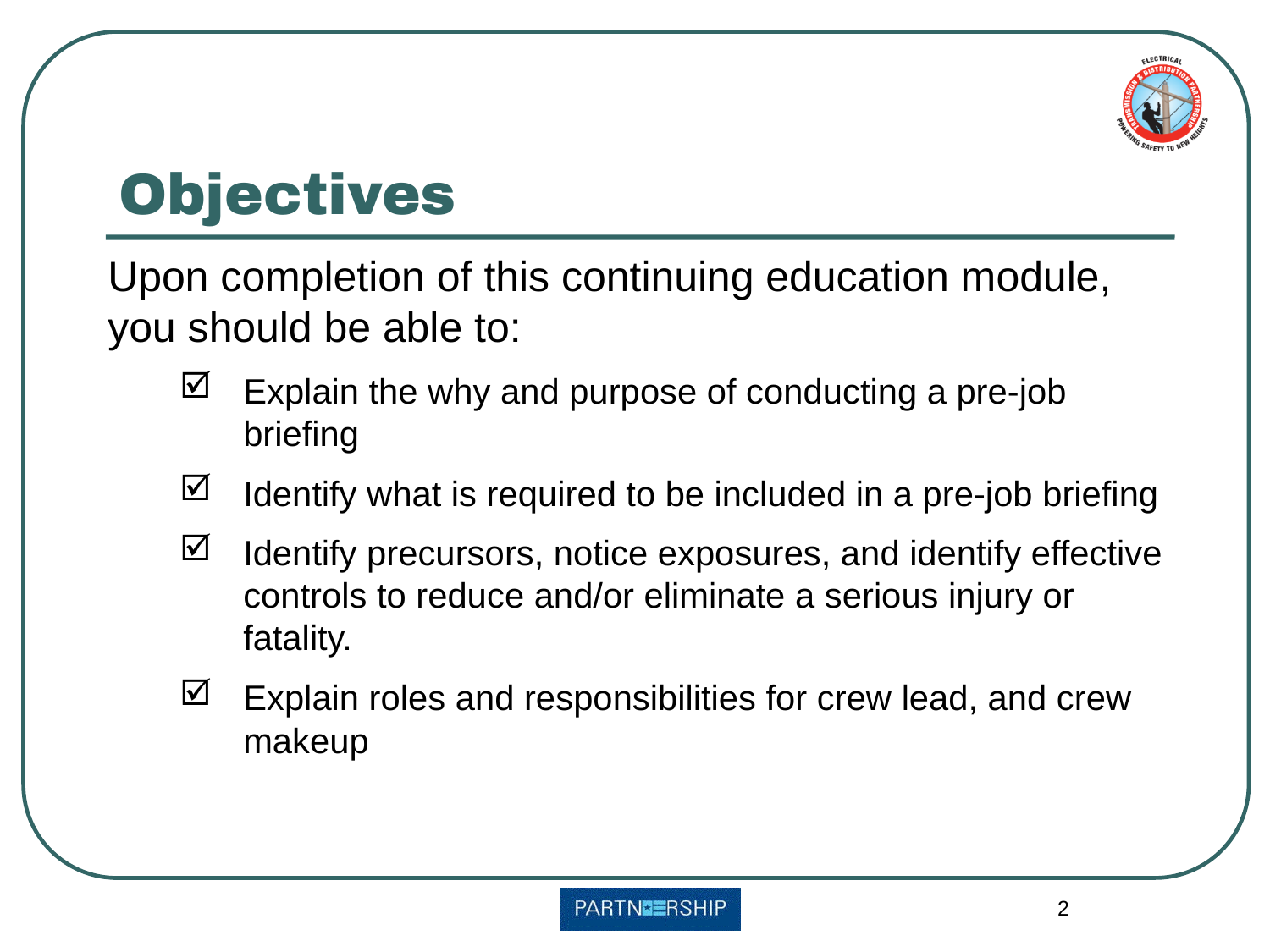

# Objectives
Upon completion of this continuing education module, you should be able to:
Explain the why and purpose of conducting a pre-job briefing
Identify what is required to be included in a pre-job briefing
Identify precursors, notice exposures, and identify effective controls to reduce and/or eliminate a serious injury or fatality.
Explain roles and responsibilities for crew lead, and crew makeup

2